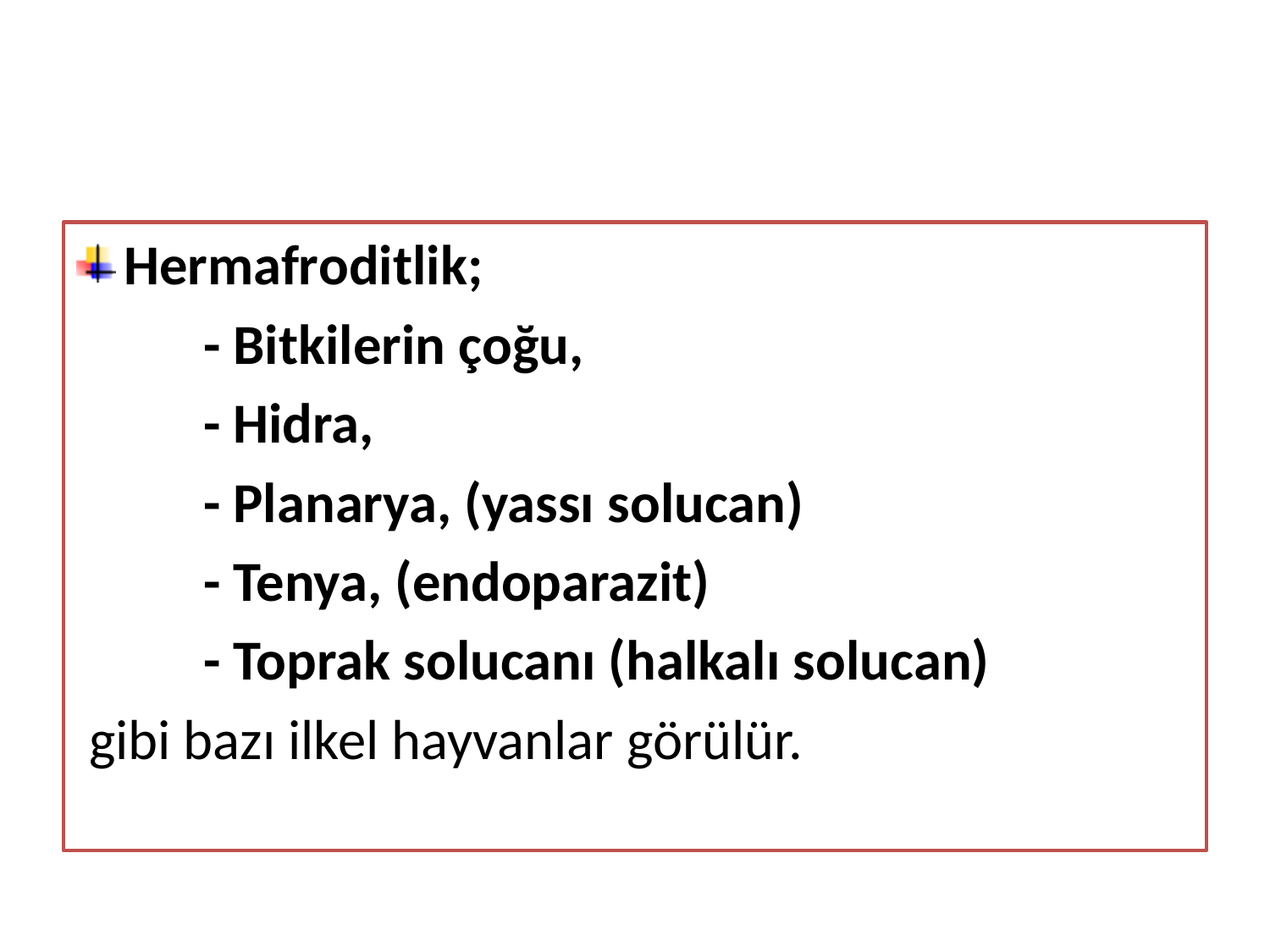

#
Hermafroditlik;
	- Bitkilerin çoğu,
	- Hidra,
	- Planarya, (yassı solucan)
	- Tenya, (endoparazit)
	- Toprak solucanı (halkalı solucan)
 gibi bazı ilkel hayvanlar görülür.